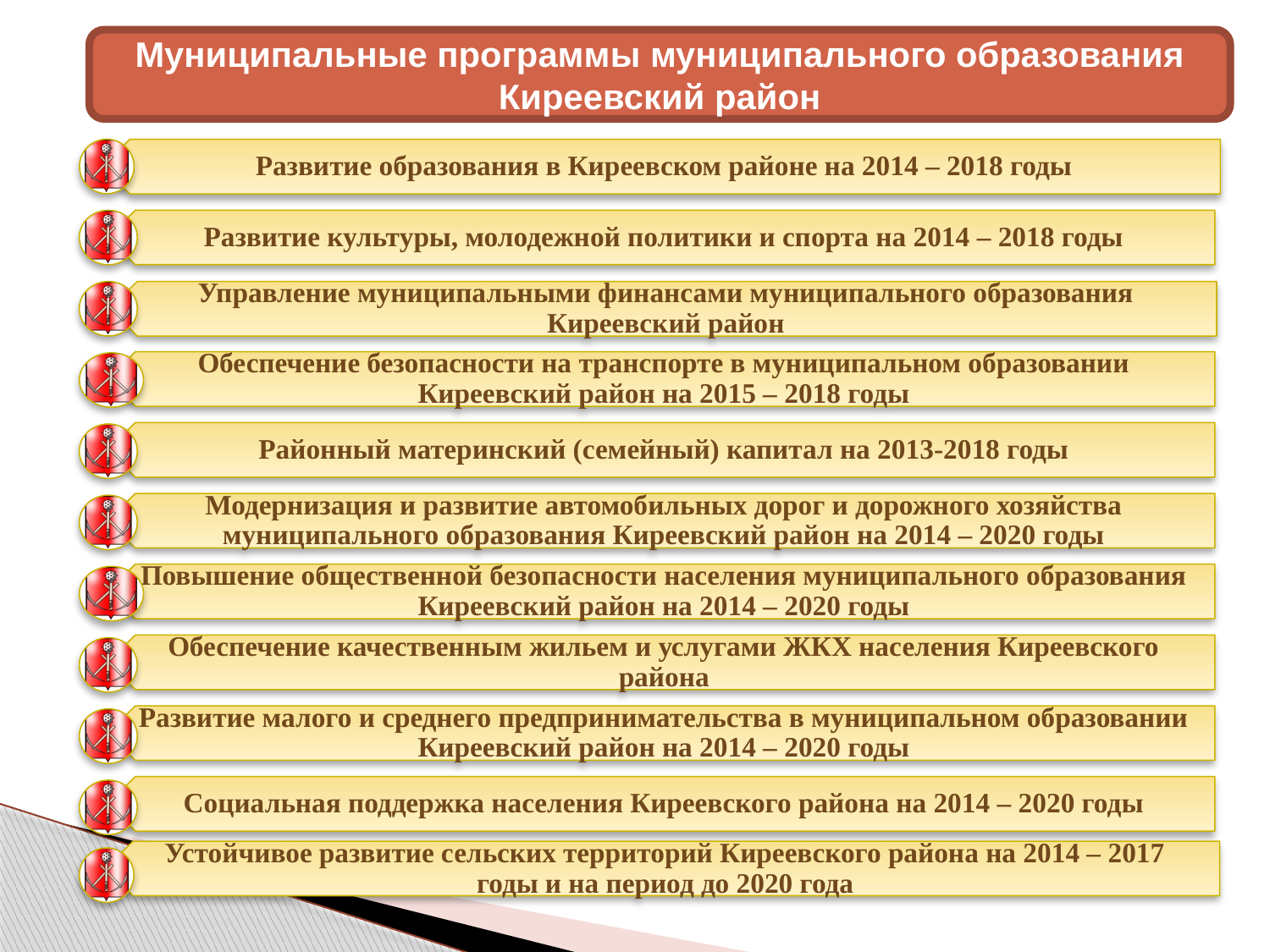

Муниципальные программы муниципального образования Киреевский район
Развитие образования в Киреевском районе на 2014 – 2018 годы
Развитие культуры, молодежной политики и спорта на 2014 – 2018 годы
Управление муниципальными финансами муниципального образования Киреевский район
Обеспечение безопасности на транспорте в муниципальном образовании Киреевский район на 2015 – 2018 годы
Районный материнский (семейный) капитал на 2013-2018 годы
Модернизация и развитие автомобильных дорог и дорожного хозяйства муниципального образования Киреевский район на 2014 – 2020 годы
Повышение общественной безопасности населения муниципального образования Киреевский район на 2014 – 2020 годы
Обеспечение качественным жильем и услугами ЖКХ населения Киреевского района
Развитие малого и среднего предпринимательства в муниципальном образовании Киреевский район на 2014 – 2020 годы
Социальная поддержка населения Киреевского района на 2014 – 2020 годы
Устойчивое развитие сельских территорий Киреевского района на 2014 – 2017 годы и на период до 2020 года